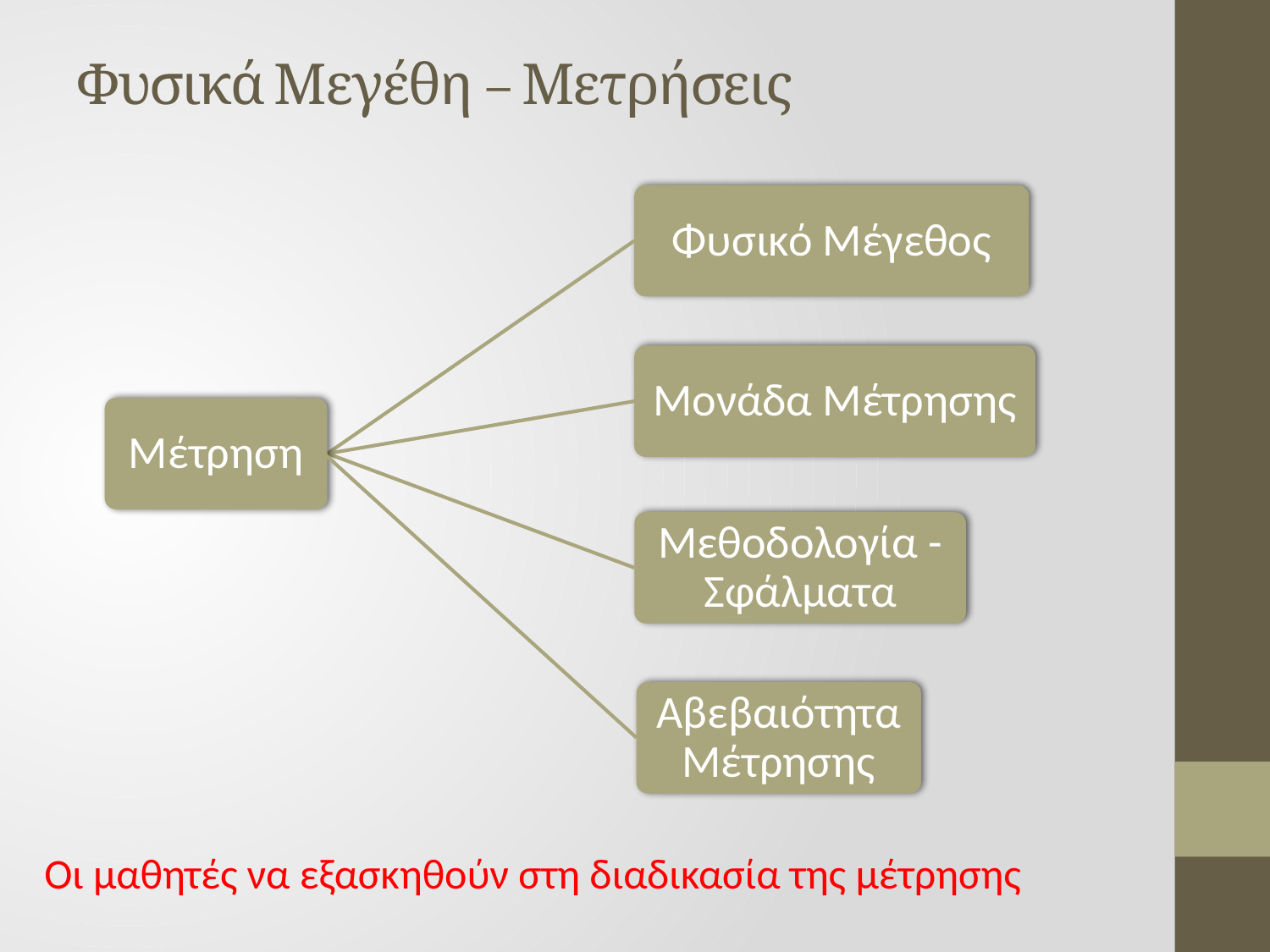

# Φυσικά Μεγέθη – Μετρήσεις

Φυσικό Μέγεθος

Μονάδα Μέτρησης

Μέτρηση

Μεθοδολογία - Σφάλματα

Αβεβαιότητα Μέτρησης
Οι μαθητές να εξασκηθούν στη διαδικασία της μέτρησης